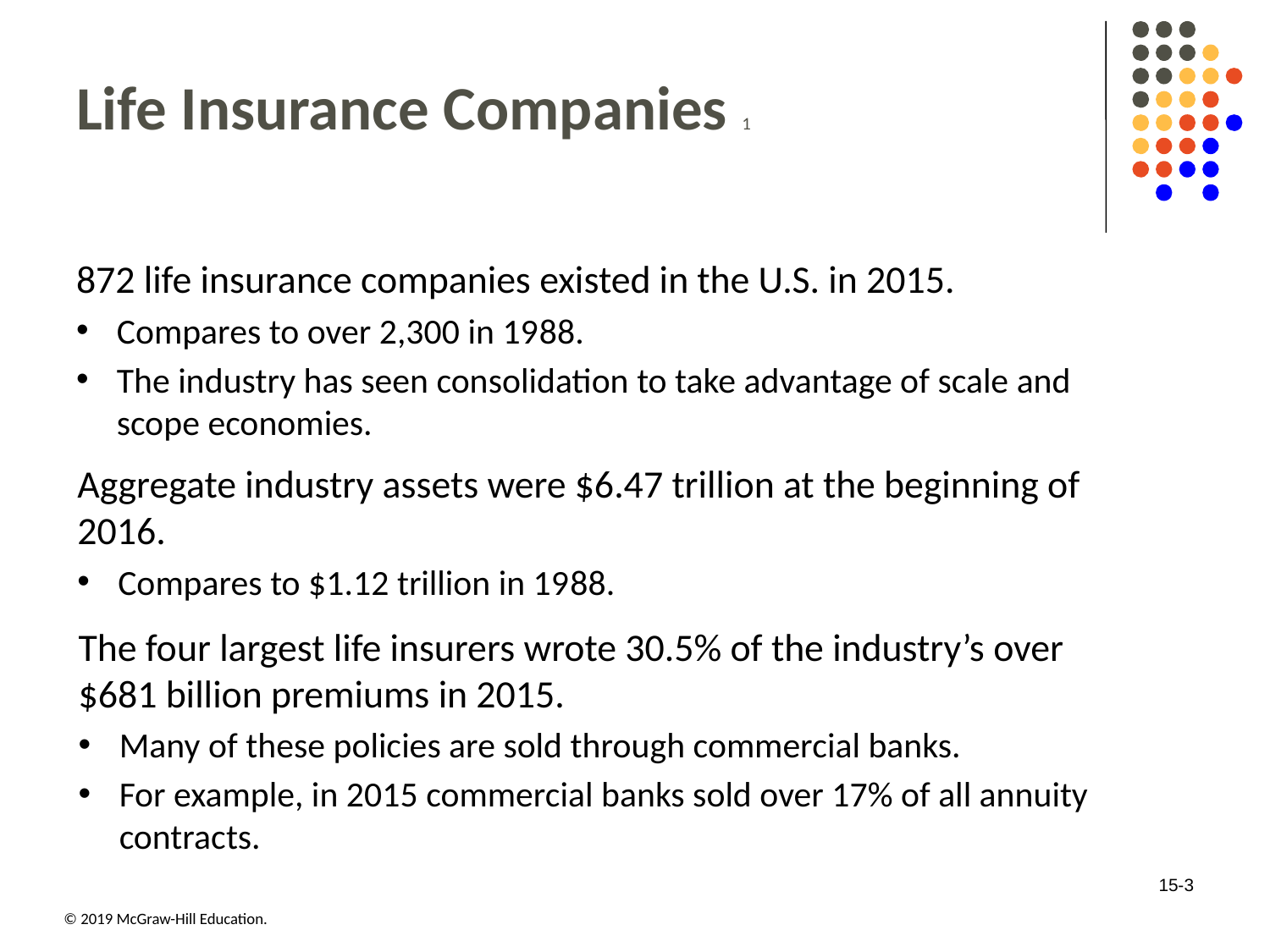

# Life Insurance Companies 1
872 life insurance companies existed in the U.S. in 2015.
Compares to over 2,300 in 19 88.
The industry has seen consolidation to take advantage of scale and scope economies.
Aggregate industry assets were $6.47 trillion at the beginning of 2016.
Compares to $1.12 trillion in 19 88.
The four largest life insurers wrote 30.5% of the industry’s over $681 billion premiums in 2015.
Many of these policies are sold through commercial banks.
For example, in 2015 commercial banks sold over 17% of all annuity contracts.
15-3